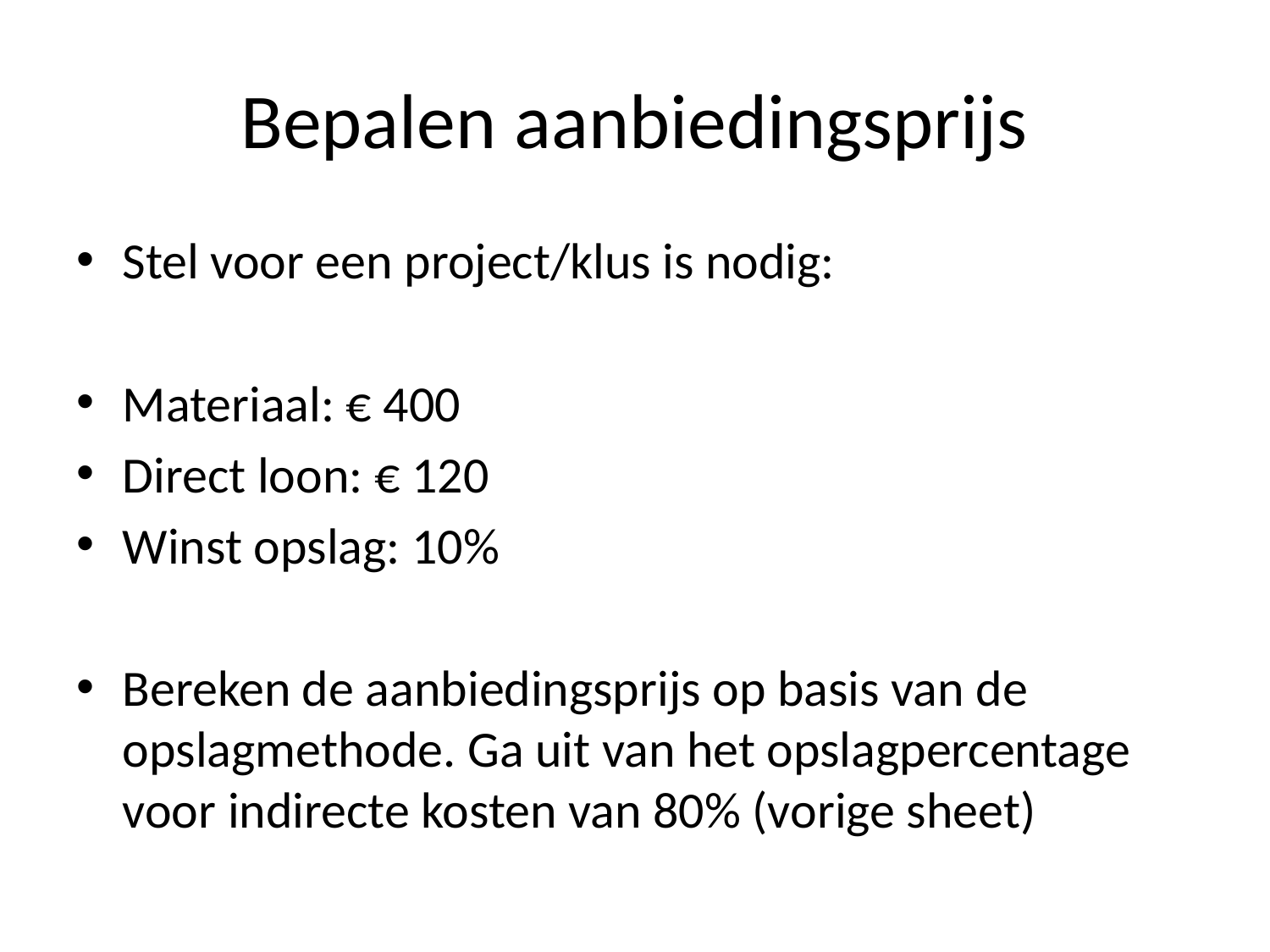

# Bepalen aanbiedingsprijs
Stel voor een project/klus is nodig:

Materiaal: € 400
Direct loon: € 120
Winst opslag: 10%

Bereken de aanbiedingsprijs op basis van de opslagmethode. Ga uit van het opslagpercentage voor indirecte kosten van 80% (vorige sheet)